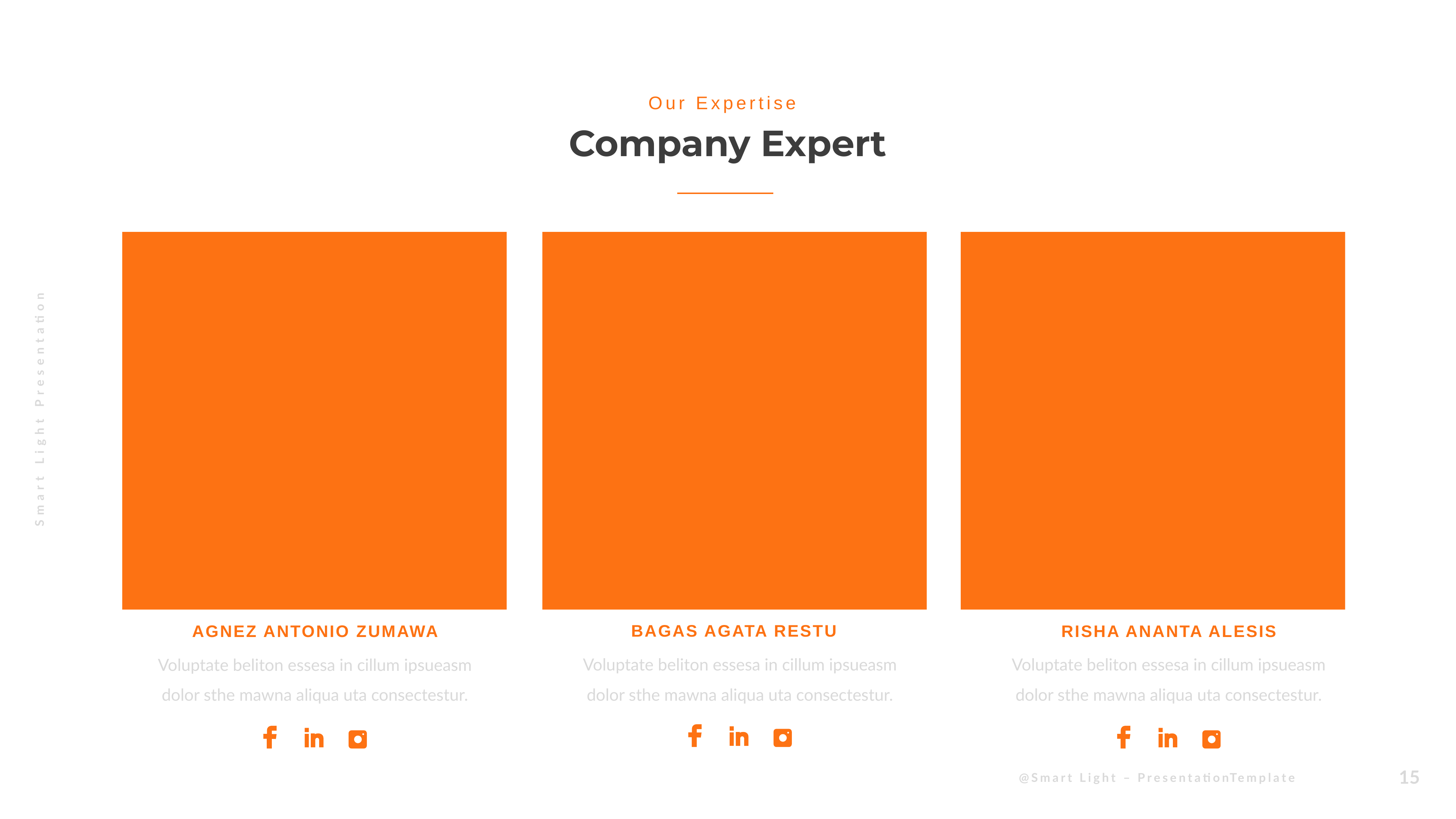

Our Expertise
Company Expert

BAGAS AGATA RESTU
RISHA ANANTA ALESIS
AGNEZ ANTONIO ZUMAWA
Voluptate beliton essesa in cillum ipsueasm dolor sthe mawna aliqua uta consectestur.
Voluptate beliton essesa in cillum ipsueasm dolor sthe mawna aliqua uta consectestur.
Voluptate beliton essesa in cillum ipsueasm dolor sthe mawna aliqua uta consectestur.